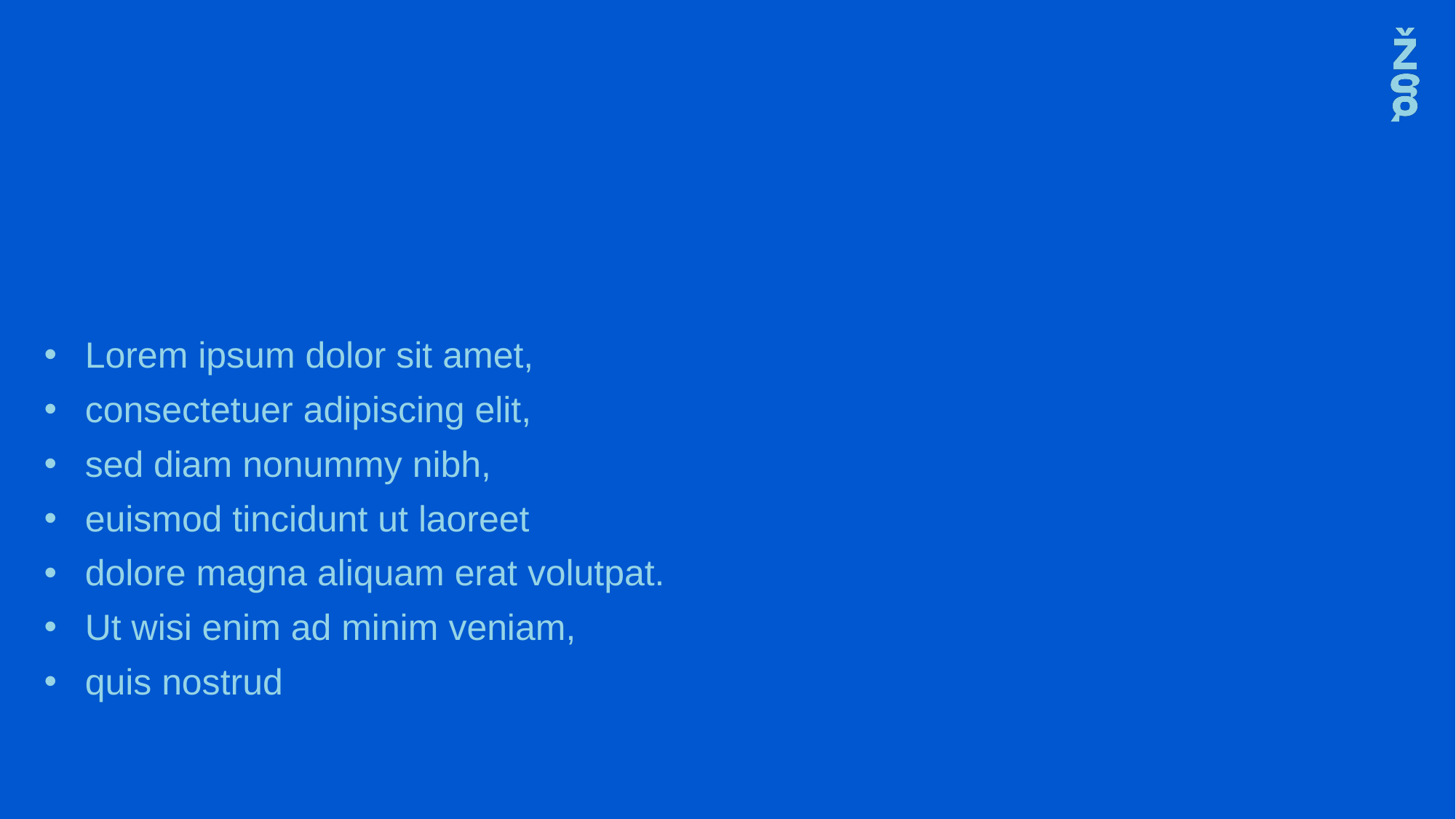

Lorem ipsum dolor sit amet,
consectetuer adipiscing elit,
sed diam nonummy nibh,
euismod tincidunt ut laoreet
dolore magna aliquam erat volutpat.
Ut wisi enim ad minim veniam,
quis nostrud